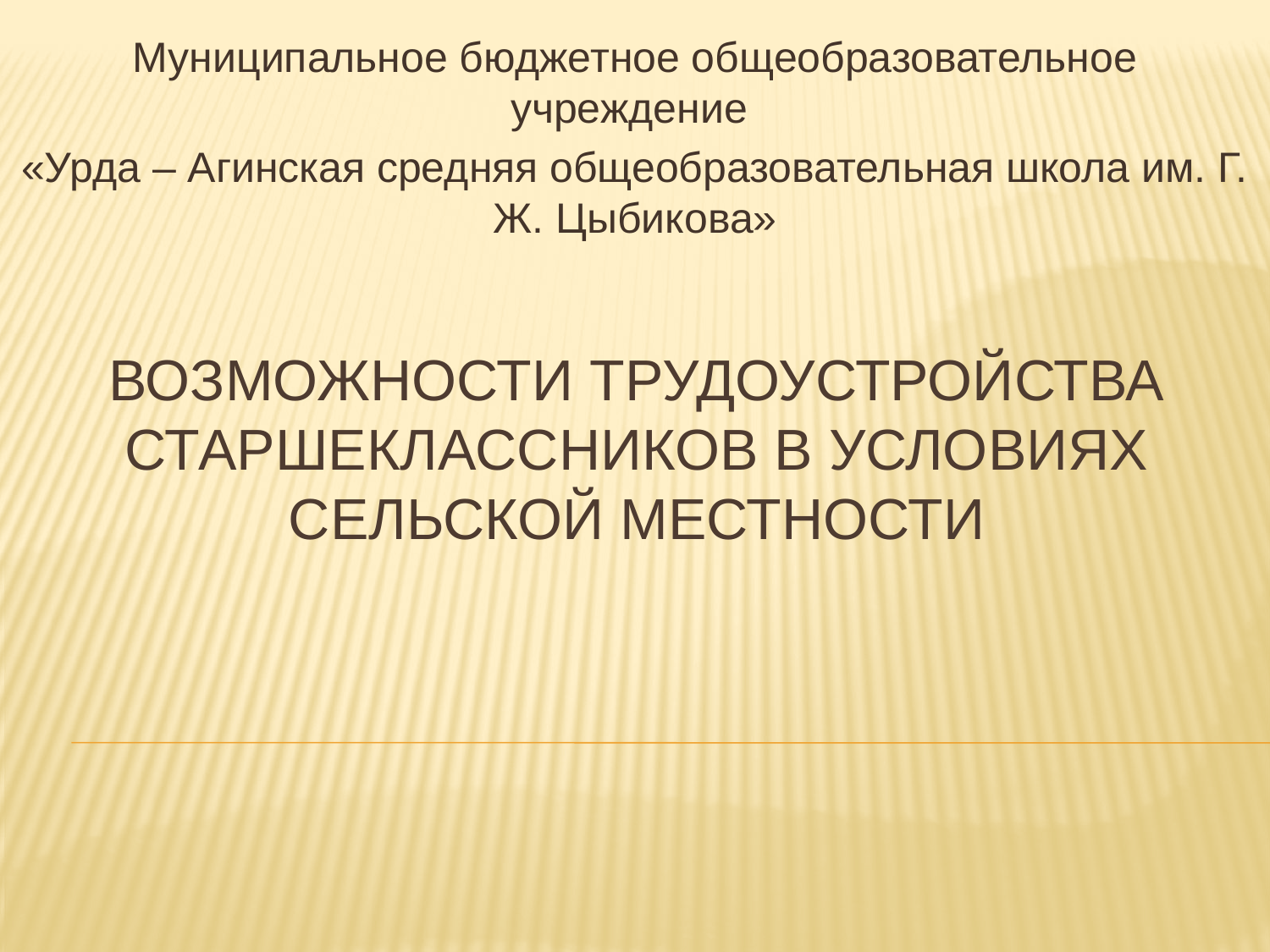

Муниципальное бюджетное общеобразовательное учреждение
«Урда – Агинская средняя общеобразовательная школа им. Г. Ж. Цыбикова»
# Возможности трудоустройства старшеклассников в условиях сельской местности